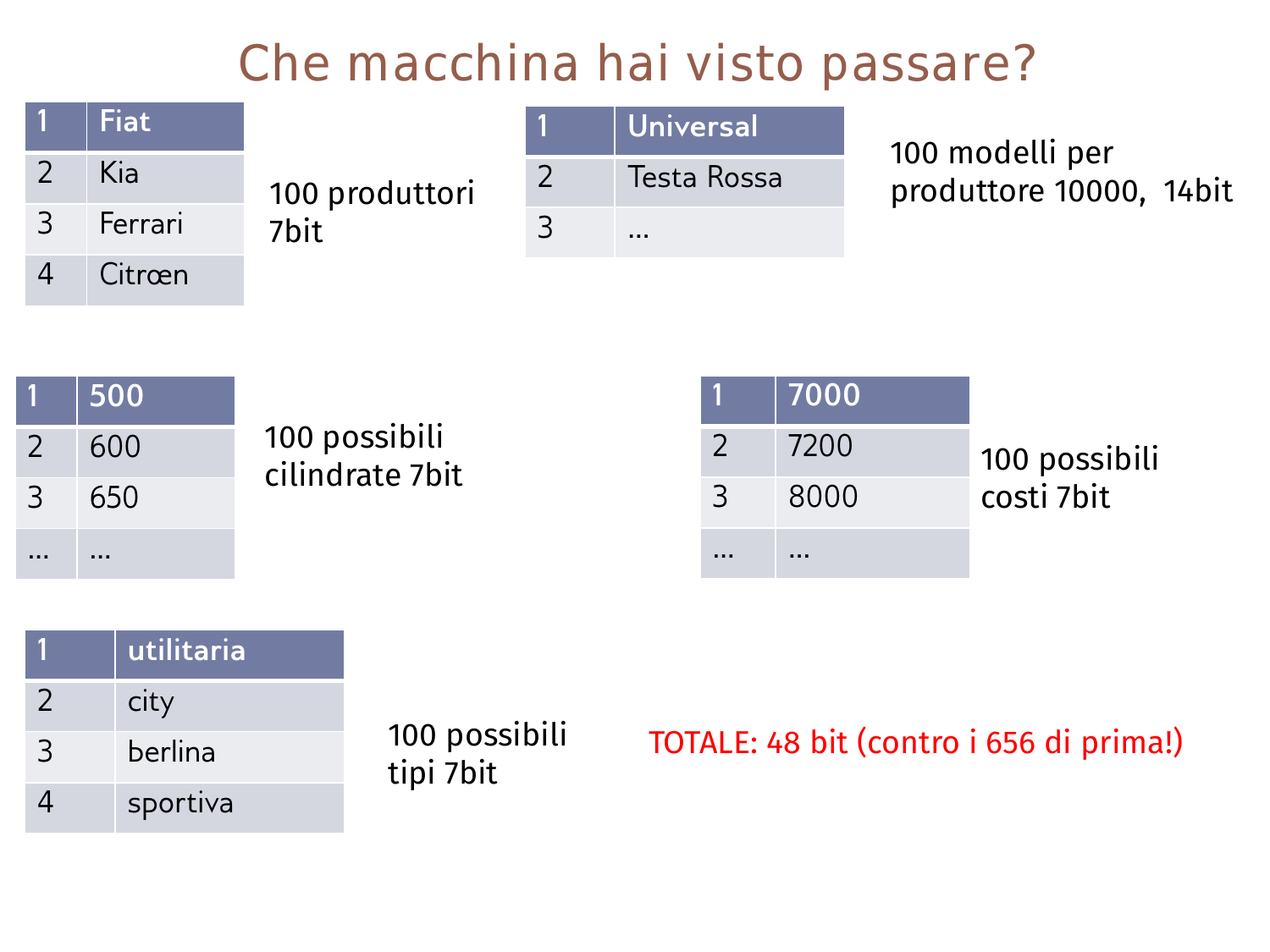

Che macchina hai visto passare?
| 1 | Fiat |
| --- | --- |
| 2 | Kia |
| 3 | Ferrari |
| 4 | Citroen |
| 1 | Universal |
| --- | --- |
| 2 | Testa Rossa |
| 3 | … |
100 modelli per
produttore 10000,  14bit
100 produttori
7bit
| 1 | 7000 |
| --- | --- |
| 2 | 7200 |
| 3 | 8000 |
| … | … |
| 1 | 500 |
| --- | --- |
| 2 | 600 |
| 3 | 650 |
| … | … |
100 possibili
cilindrate 7bit
100 possibili
costi 7bit
| 1 | utilitaria |
| --- | --- |
| 2 | city |
| 3 | berlina |
| 4 | sportiva |
100 possibili
tipi 7bit
TOTALE: 48 bit (contro i 656 di prima!)